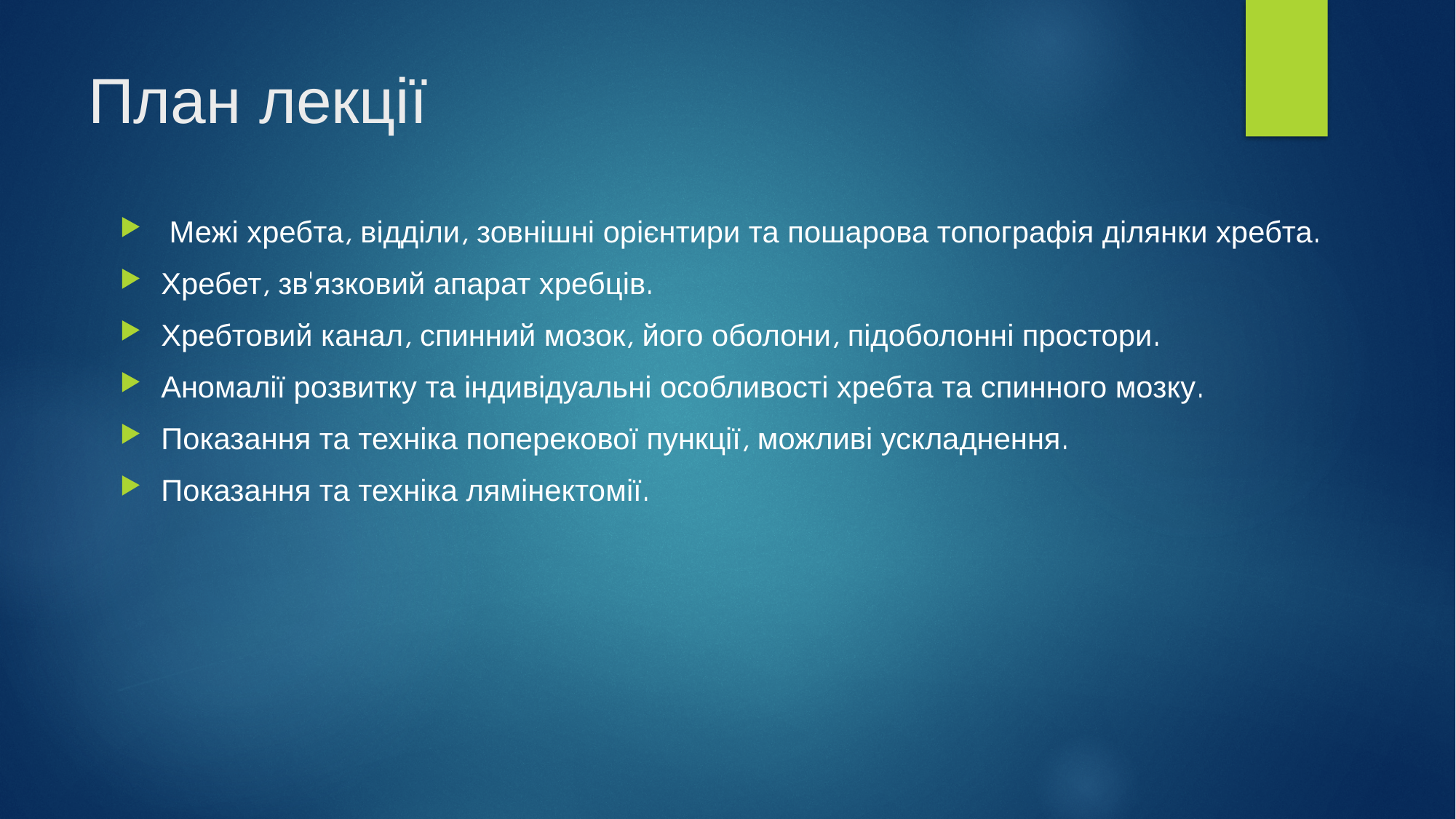

# План лекції
 Межі хребта, відділи, зовнішні орієнтири та пошарова топографія ділянки хребта.
Хребет, зв'язковий апарат хребців.
Хребтовий канал, спинний мозок, його оболони, підоболонні простори.
Аномалії розвитку та індивідуальні особливості хребта та спинного мозку.
Показання та техніка поперекової пункції, можливі ускладнення.
Показання та техніка лямінектомії.